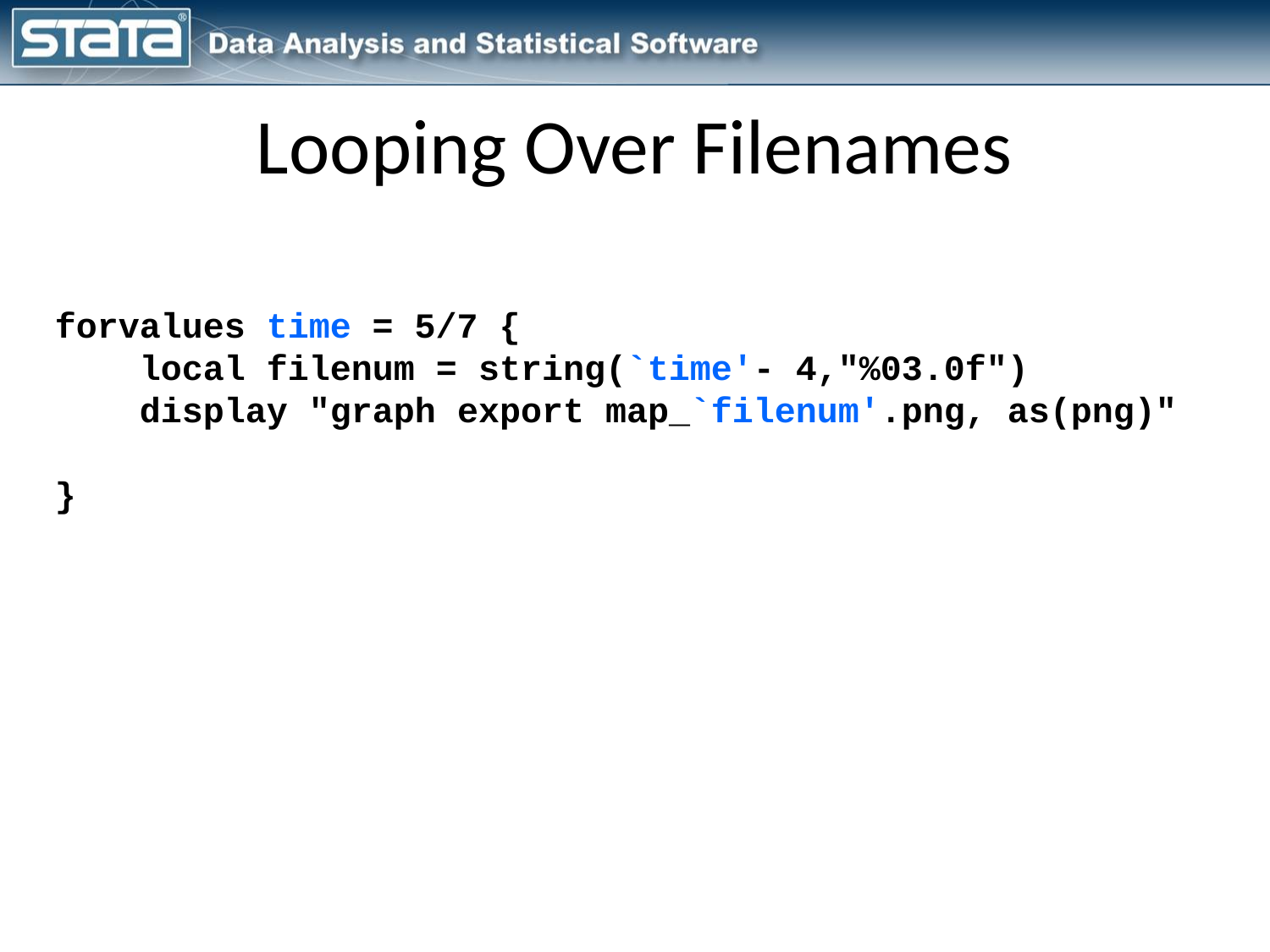

# Looping Over Filenames
forvalues time = 5/7 {
    local filenum = string(`time'- 4,"%03.0f")
    display "graph export map_`filenum'.png, as(png)"
}